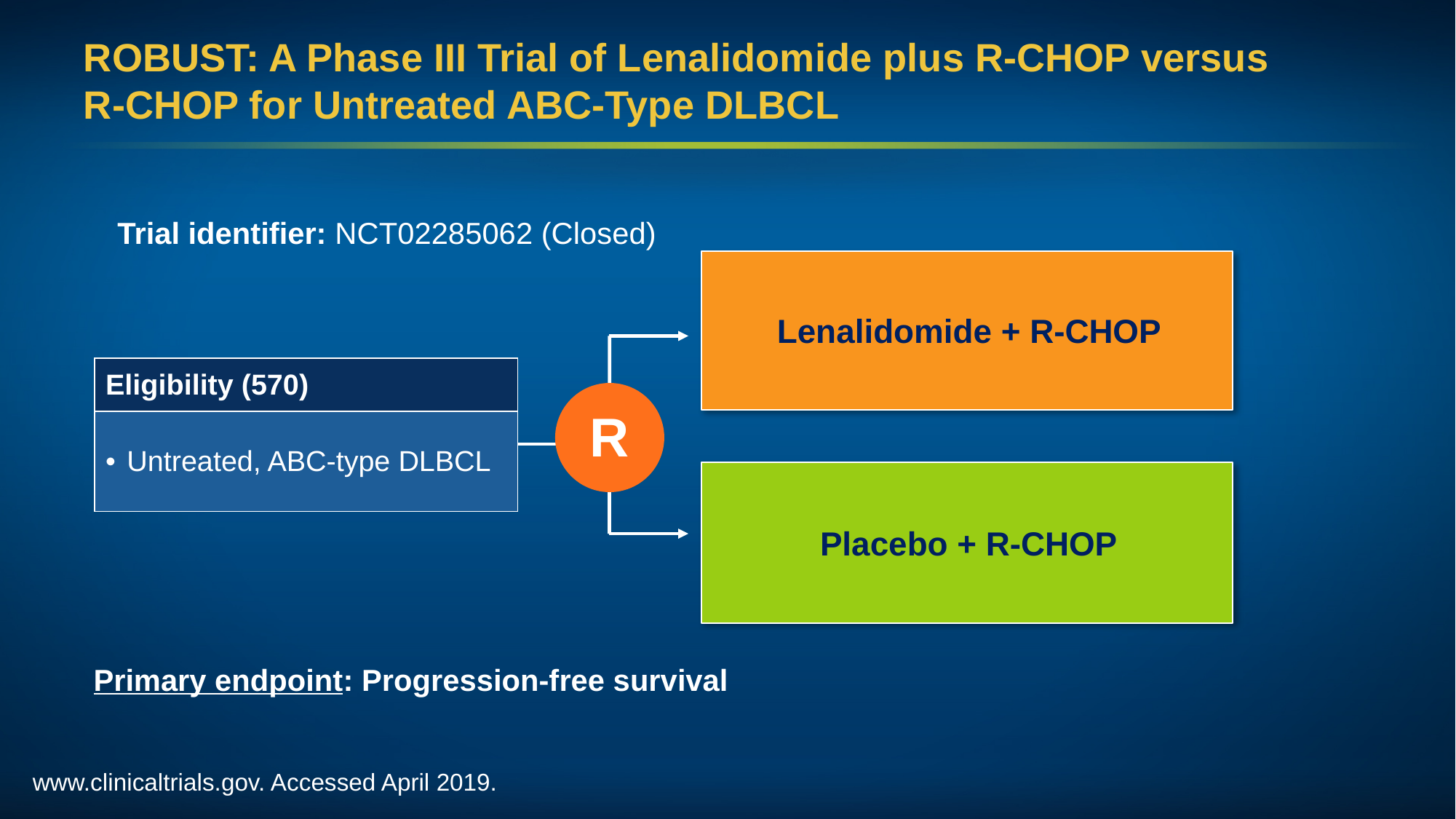

# ROBUST: A Phase III Trial of Lenalidomide plus R-CHOP versus R-CHOP for Untreated ABC-Type DLBCL
Trial identifier: NCT02285062 (Closed)
Lenalidomide + R-CHOP

| Eligibility (570) |
| --- |
| Untreated, ABC-type DLBCL |

R
Placebo + R-CHOP

Primary endpoint: Progression-free survival
www.clinicaltrials.gov. Accessed April 2019.